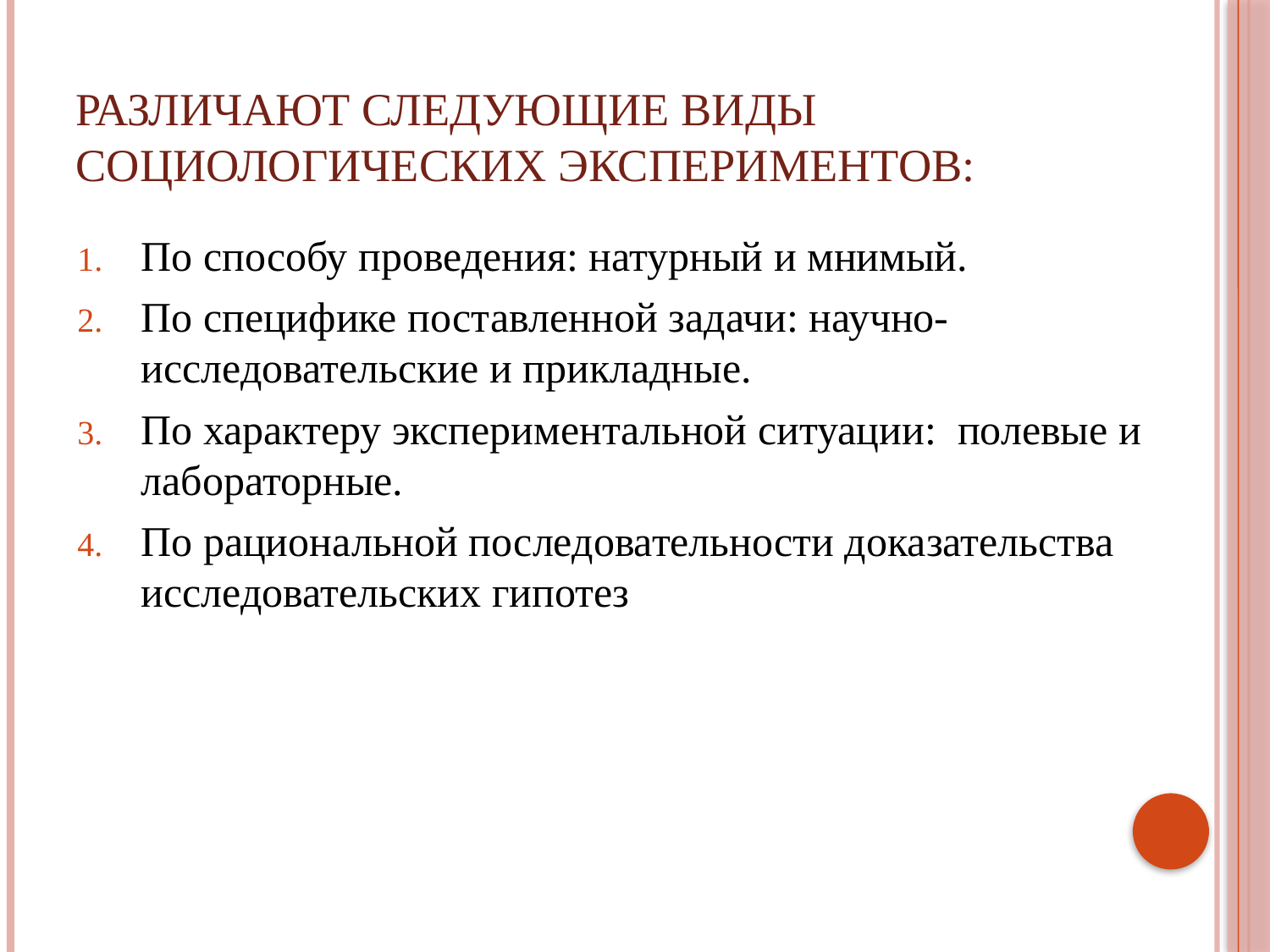

# Различают следующие виды социологических экспериментов:
По способу проведения: натурный и мнимый.
По специфике поставленной задачи: научно-исследовательские и прикладные.
По характеру экспериментальной ситуации:  полевые и лабораторные.
По рациональной последовательности доказательства исследовательских гипотез